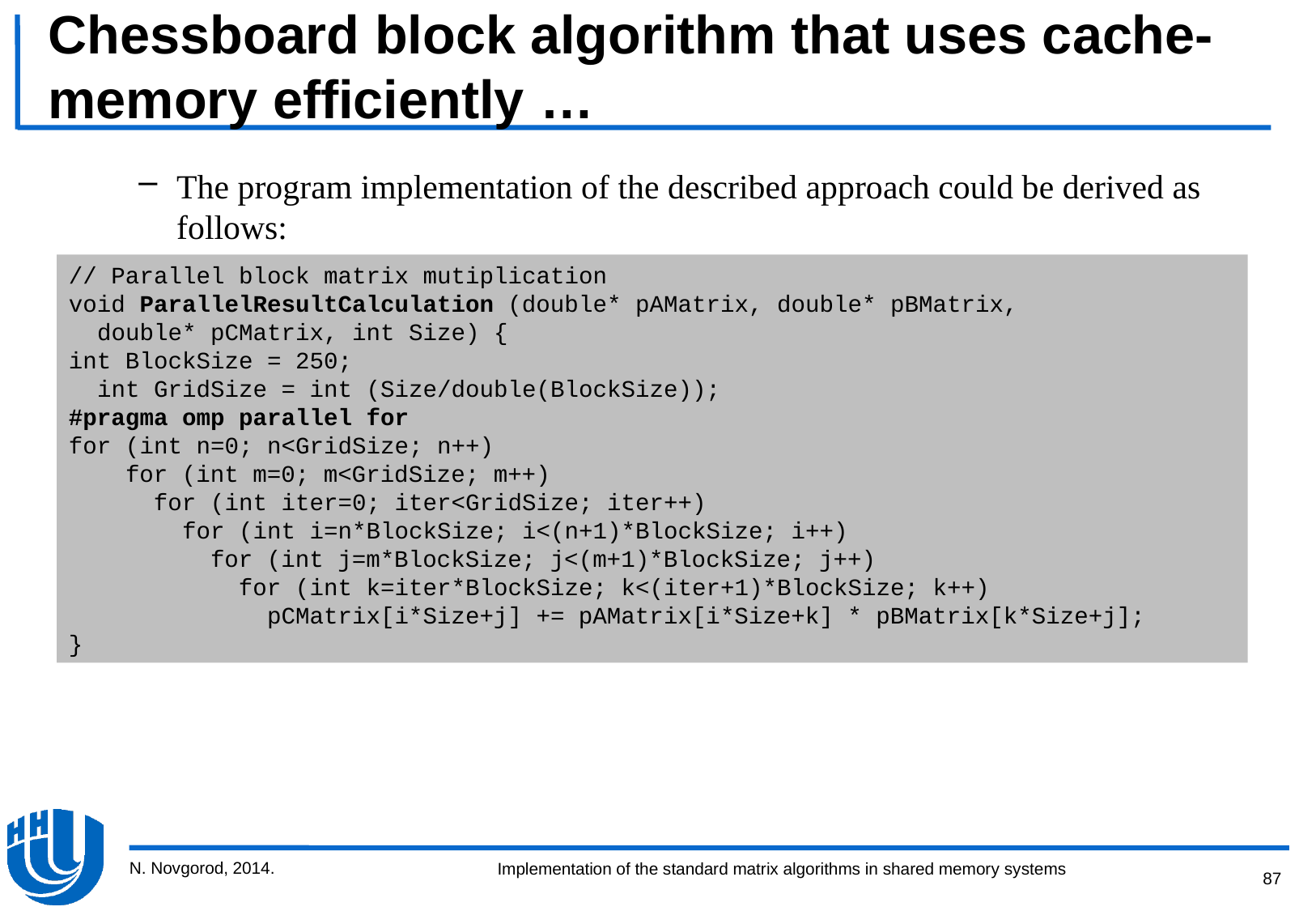

# Chessboard block algorithm that uses cache-memory efficiently …
The program implementation of the described approach could be derived as follows:

// Parallel block matrix mutiplication
void ParallelResultCalculation (double* pAMatrix, double* pBMatrix,
  double* pCMatrix, int Size) {
int BlockSize = 250;
  int GridSize = int (Size/double(BlockSize));
#pragma omp parallel for
for (int n=0; n<GridSize; n++)
    for (int m=0; m<GridSize; m++)
      for (int iter=0; iter<GridSize; iter++)
        for (int i=n*BlockSize; i<(n+1)*BlockSize; i++)
          for (int j=m*BlockSize; j<(m+1)*BlockSize; j++)
            for (int k=iter*BlockSize; k<(iter+1)*BlockSize; k++)
              pCMatrix[i*Size+j] += pAMatrix[i*Size+k] * pBMatrix[k*Size+j];
}
N. Novgorod, 2014.
87
Implementation of the standard matrix algorithms in shared memory systems